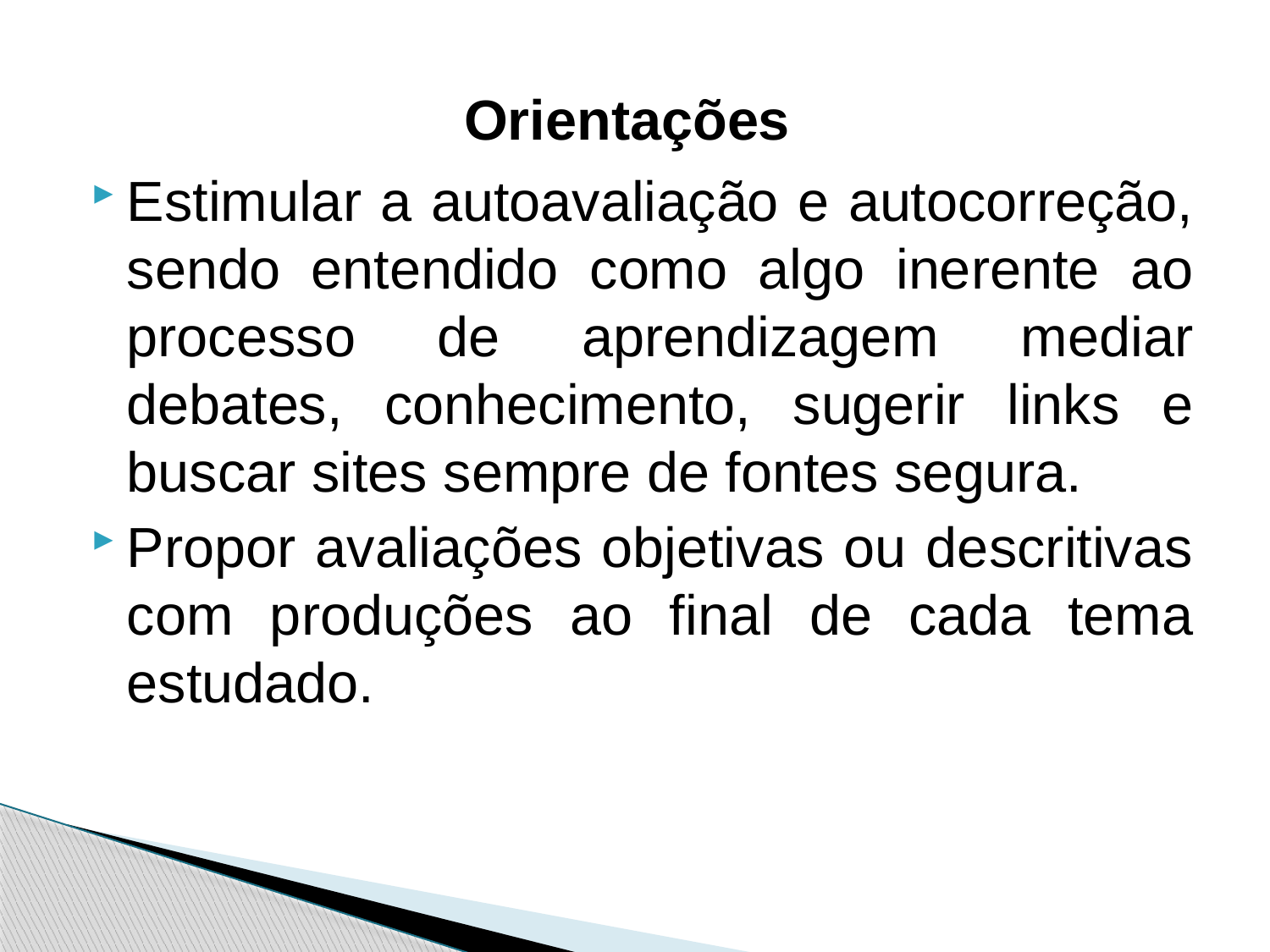

# Orientações
Estimular a autoavaliação e autocorreção, sendo entendido como algo inerente ao processo de aprendizagem mediar debates, conhecimento, sugerir links e buscar sites sempre de fontes segura.
Propor avaliações objetivas ou descritivas com produções ao final de cada tema estudado.